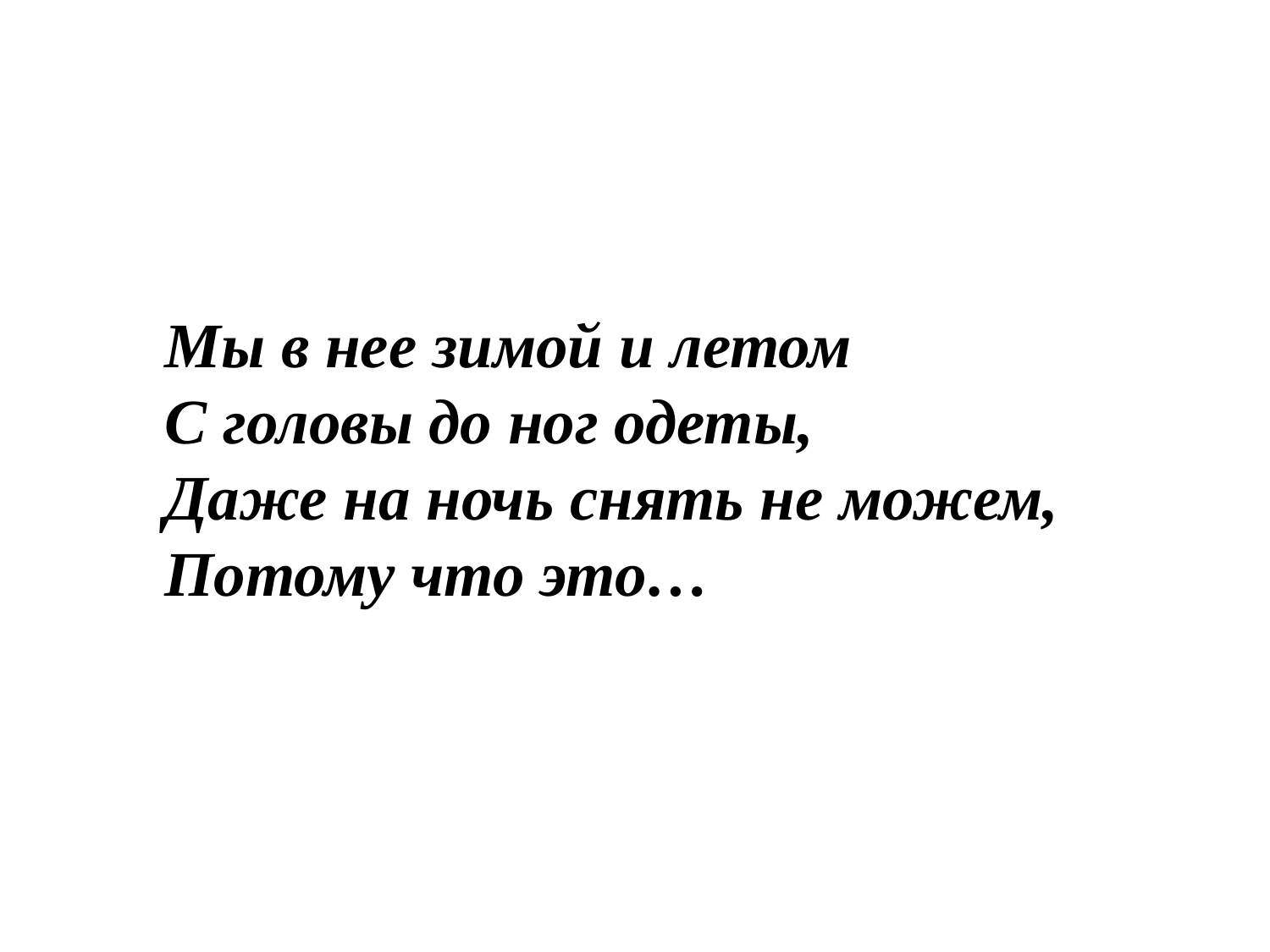

Мы в нее зимой и летом
С головы до ног одеты,
Даже на ночь снять не можем,
Потому что это…